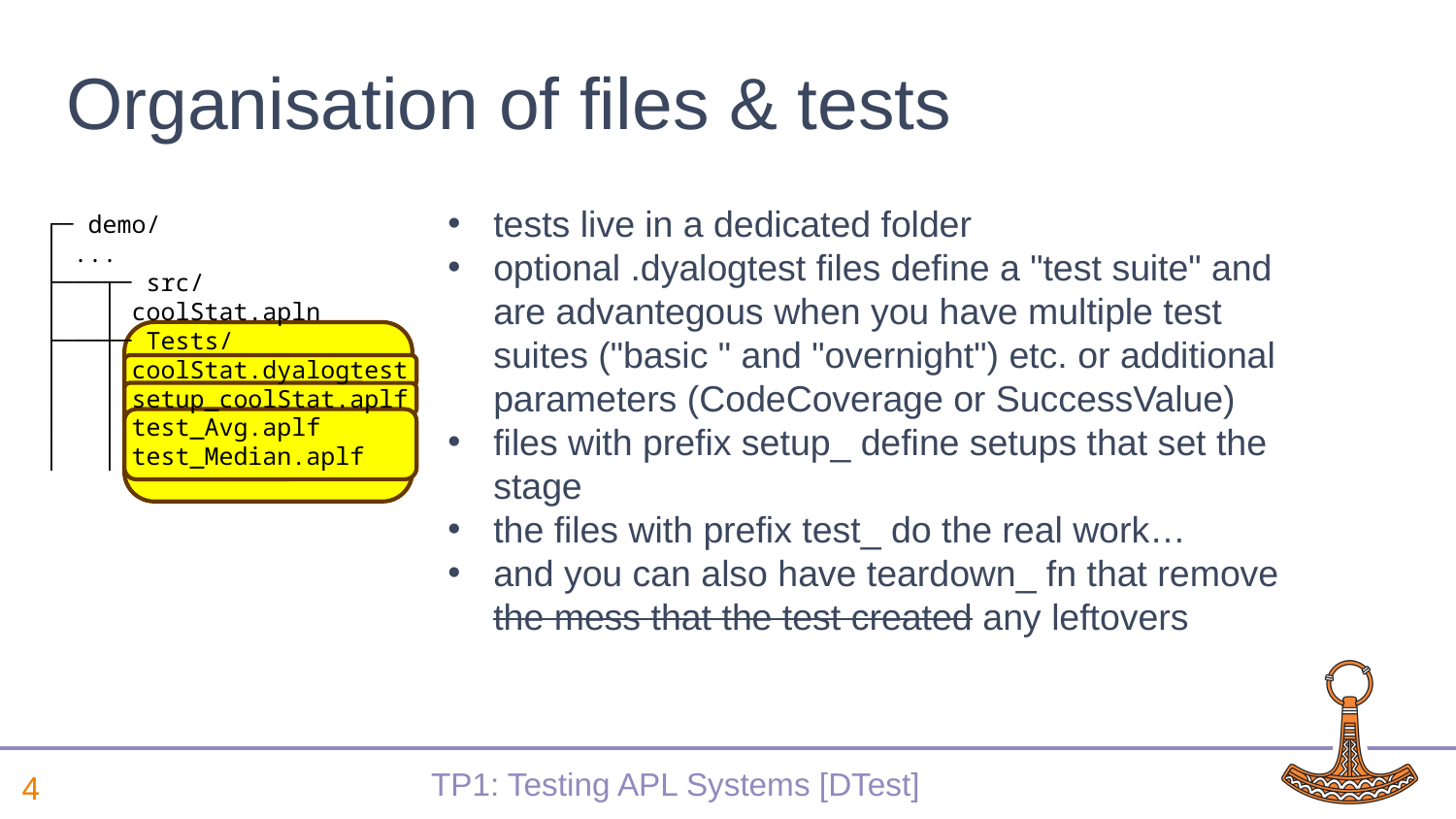

# Organisation of files & tests
tests live in a dedicated folder
optional .dyalogtest files define a "test suite" and are advantegous when you have multiple test suites ("basic " and "overnight") etc. or additional parameters (CodeCoverage or SuccessValue)
files with prefix setup_ define setups that set the stage
the files with prefix test_ do the real work…
and you can also have teardown_ fn that remove the mess that the test created any leftovers
┌─ demo/
│ ...
├───┬─ src/
│   │ coolStat.apln
├───┼─ Tests/
│   │ coolStat.dyalogtest
│   │ setup_coolStat.aplf
│   │ test_Avg.aplf
│   │ test_Median.aplf